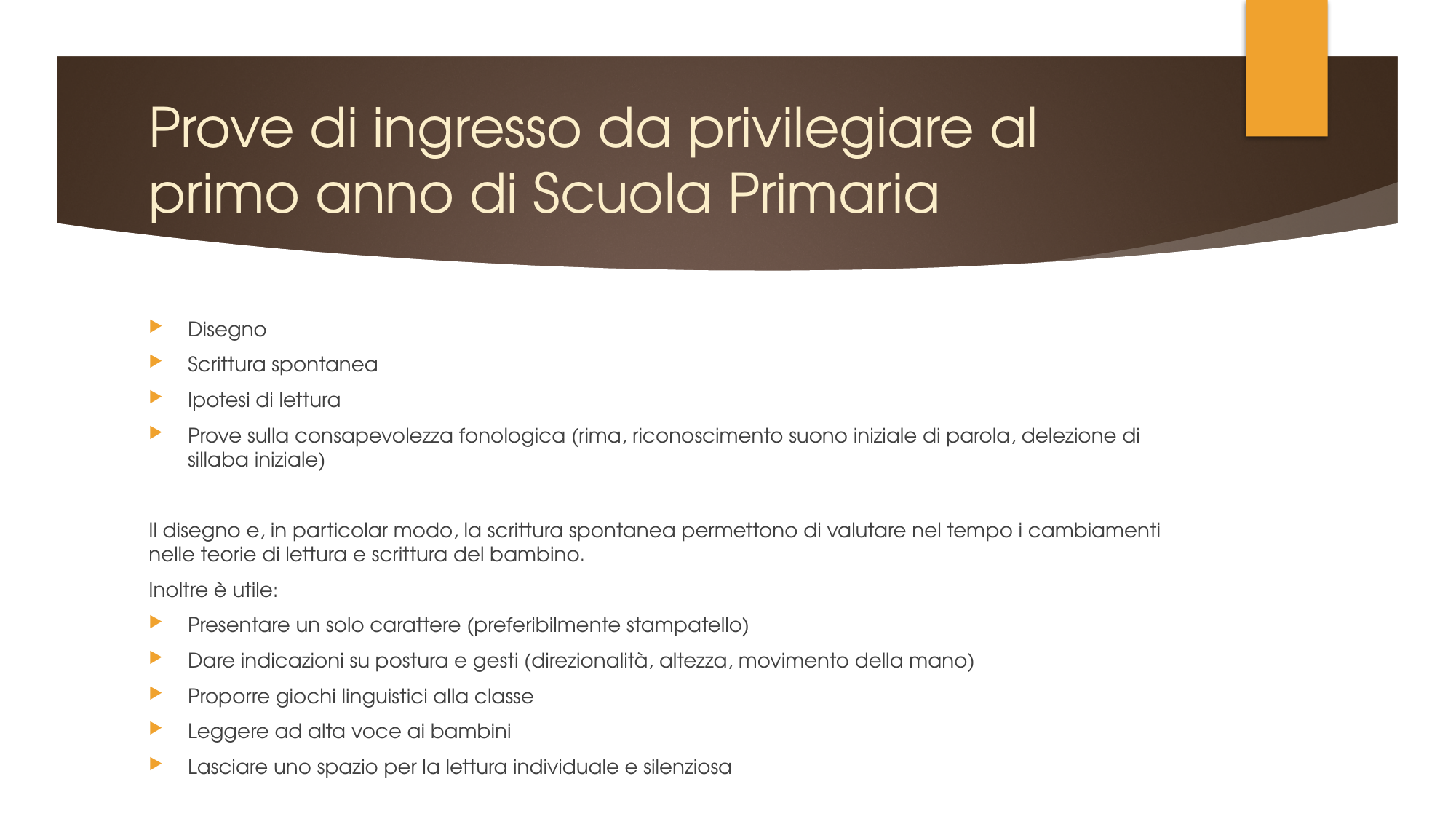

# Prove di ingresso da privilegiare al primo anno di Scuola Primaria
Disegno
Scrittura spontanea
Ipotesi di lettura
Prove sulla consapevolezza fonologica (rima, riconoscimento suono iniziale di parola, delezione di sillaba iniziale)

Il disegno e, in particolar modo, la scrittura spontanea permettono di valutare nel tempo i cambiamenti nelle teorie di lettura e scrittura del bambino.
Inoltre è utile:
Presentare un solo carattere (preferibilmente stampatello)
Dare indicazioni su postura e gesti (direzionalità, altezza, movimento della mano)
Proporre giochi linguistici alla classe
Leggere ad alta voce ai bambini
Lasciare uno spazio per la lettura individuale e silenziosa